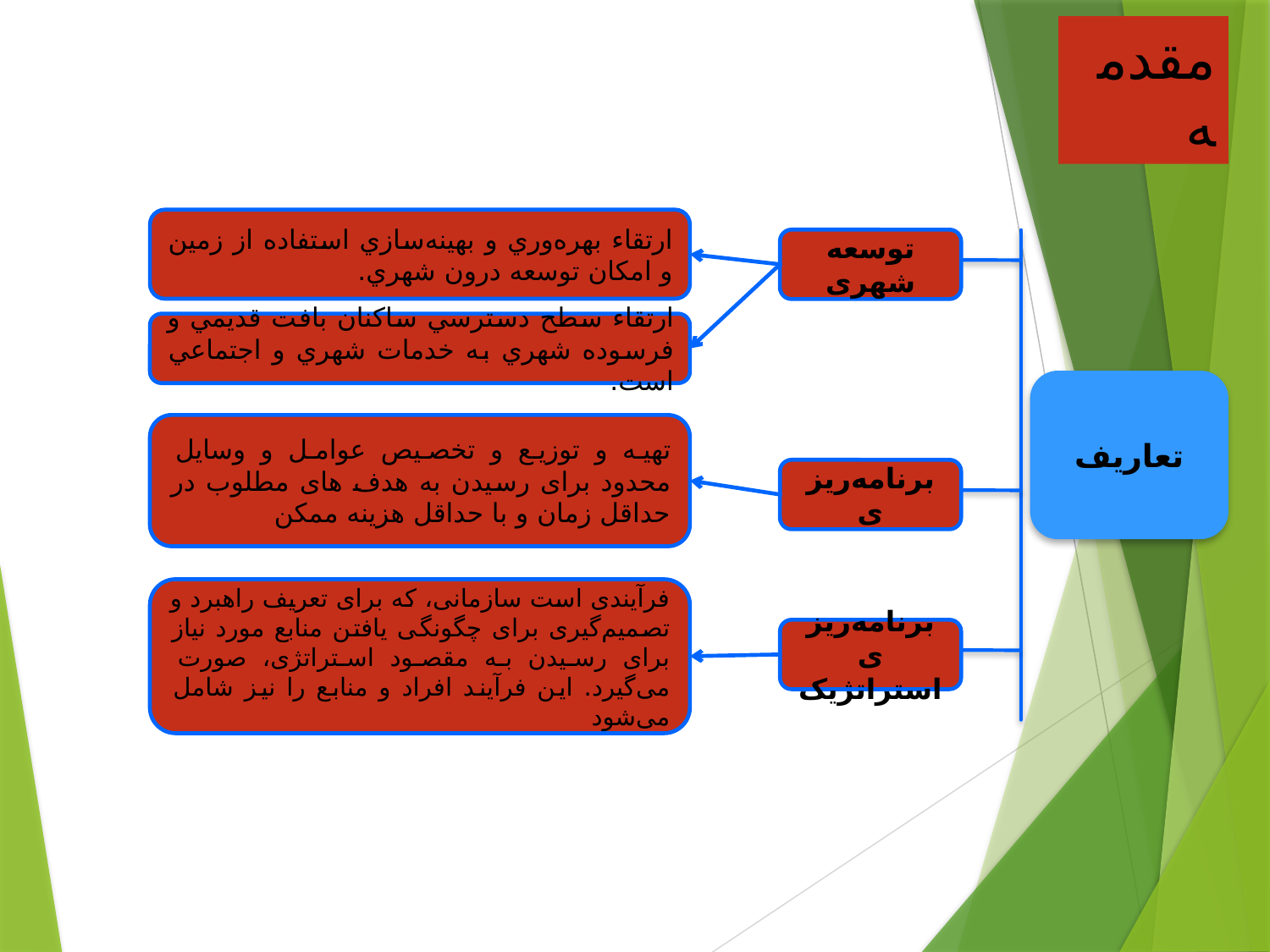

مقدمه
ارتقاء بهره‌وري و بهينه‌سازي استفاده از زمين و امكان توسعه درون شهري.
توسعه شهری
ارتقاء سطح دسترسي ساكنان بافت قديمي و فرسوده شهري به خدمات شهري و اجتماعي است.
تعاریف
تهیه و توزیع و تخصیص عوامل و وسایل محدود برای رسیدن به هدف های مطلوب در حداقل زمان و با حداقل هزینه ممکن
برنامه‌ریزی
فرآیندی است سازمانی، که برای تعریف راهبرد و تصمیم‌گیری برای چگونگی یافتن منابع مورد نیاز برای رسیدن به مقصود استراتژی، صورت می‌گیرد. این فرآیند افراد و منابع را نیز شامل می‌شود
برنامه‌ریزی استراتژیک